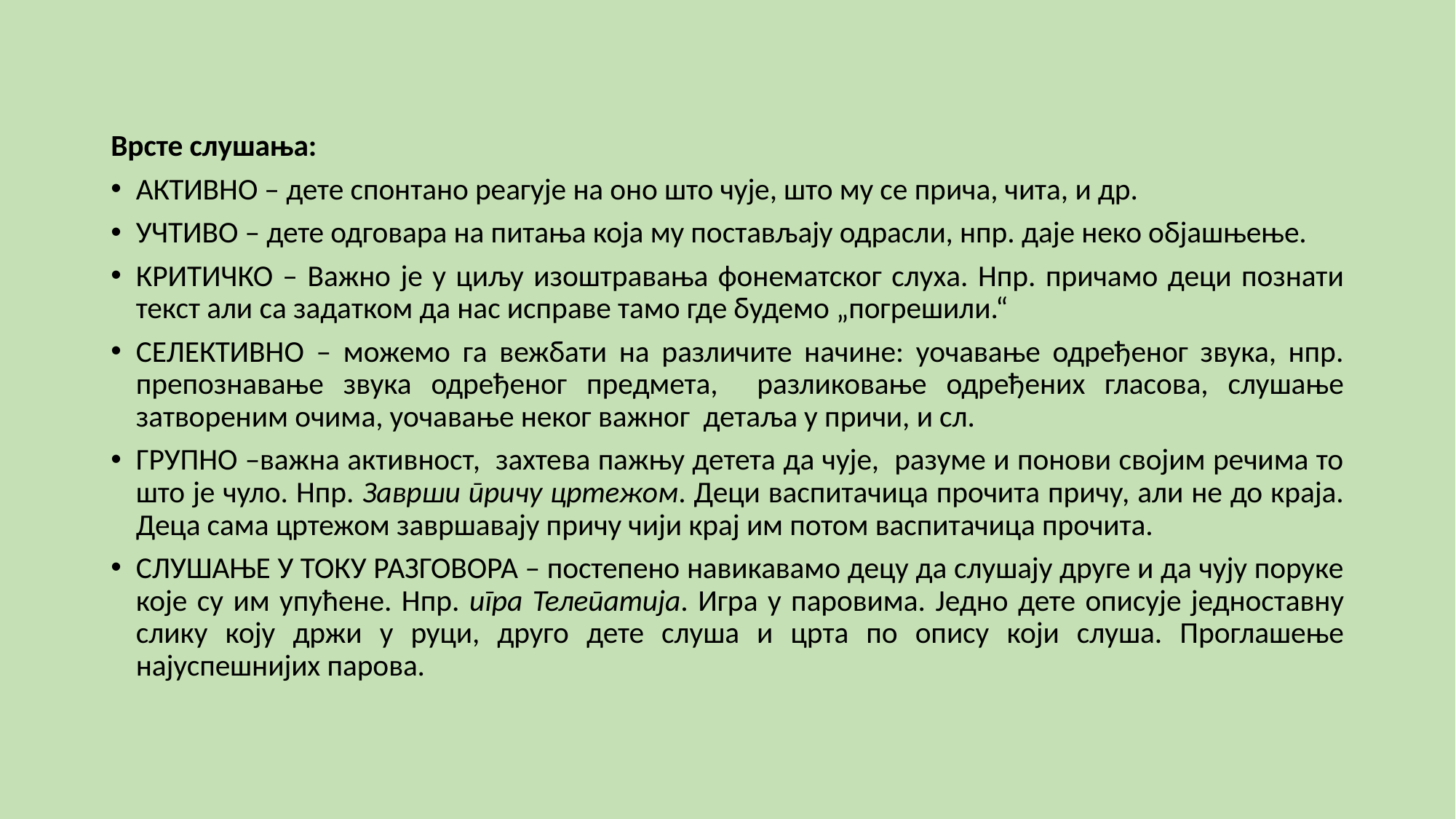

#
Врсте слушања:
АКТИВНО – дете спонтано реагује на оно што чује, што му се прича, чита, и др.
УЧТИВО – дете одговара на питања која му постављају одрасли, нпр. даје неко објашњење.
КРИТИЧКО – Важно је у циљу изоштравања фонематског слуха. Нпр. причамо деци познати текст али са задатком да нас исправе тамо где будемо „погрешили.“
СЕЛЕКТИВНО – можемо га вежбати на различите начине: уочавање одређеног звука, нпр. препознавање звука одређеног предмета,  разликовање одређених гласова, слушање затвореним очима, уочавање неког важног  детаља у причи, и сл.
ГРУПНО –важна активност,  захтева пажњу детета да чује,  разуме и понови својим речима то што је чуло. Нпр. Заврши причу цртежом. Деци васпитачица прочита причу, али не до краја. Деца сама цртежом завршавају причу чији крај им потом васпитачица прочита.
СЛУШАЊЕ У ТОКУ РАЗГОВОРА – постепено навикавамо децу да слушају друге и да чују поруке које су им упућене. Нпр. игра Телепатија. Игра у паровима. Једно дете описује једноставну слику коју држи у руци, друго дете слуша и црта по опису који слуша. Проглашење најуспешнијих парова.